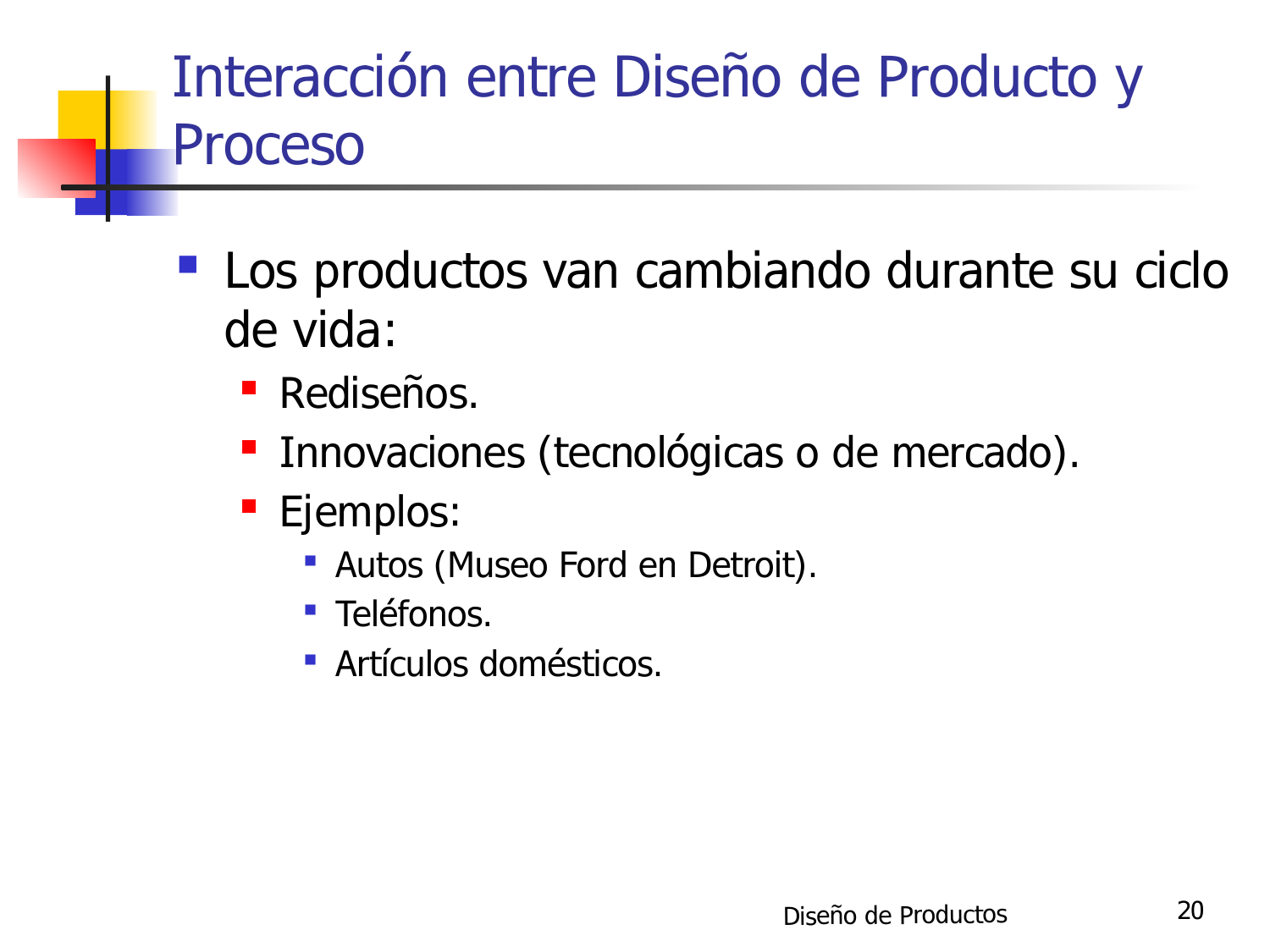

# Interacción entre Diseño de Producto y Proceso
Los productos van cambiando durante su ciclo de vida:
Rediseños.
Innovaciones (tecnológicas o de mercado).
Ejemplos:
Autos (Museo Ford en Detroit).
Teléfonos.
Artículos domésticos.

20
Diseño de Productos